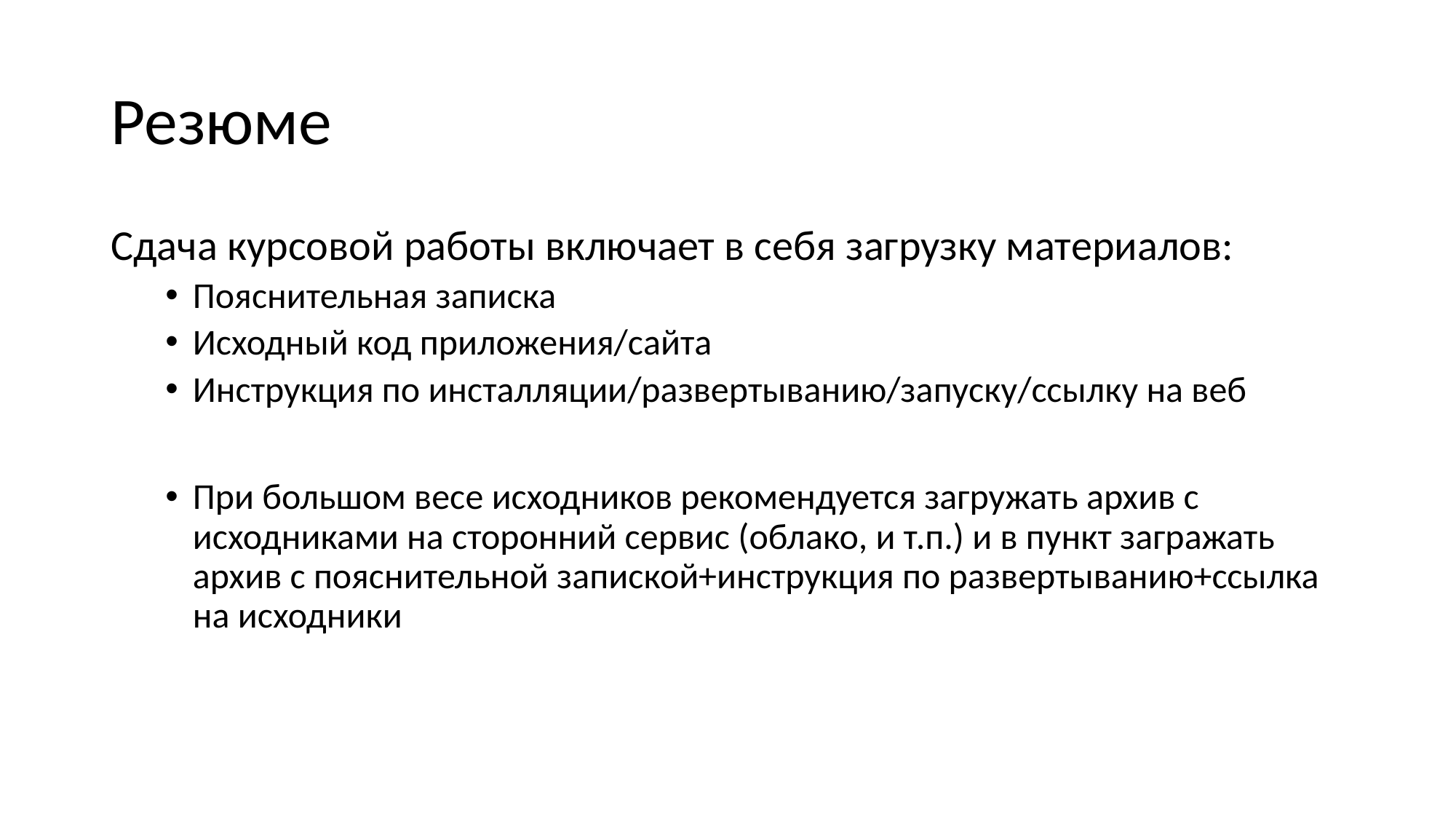

# Резюме
Сдача курсовой работы включает в себя загрузку материалов:
Пояснительная записка
Исходный код приложения/сайта
Инструкция по инсталляции/развертыванию/запуску/ссылку на веб

При большом весе исходников рекомендуется загружать архив с исходниками на сторонний сервис (облако, и т.п.) и в пункт загражать архив с пояснительной запиской+инструкция по развертыванию+ссылка на исходники